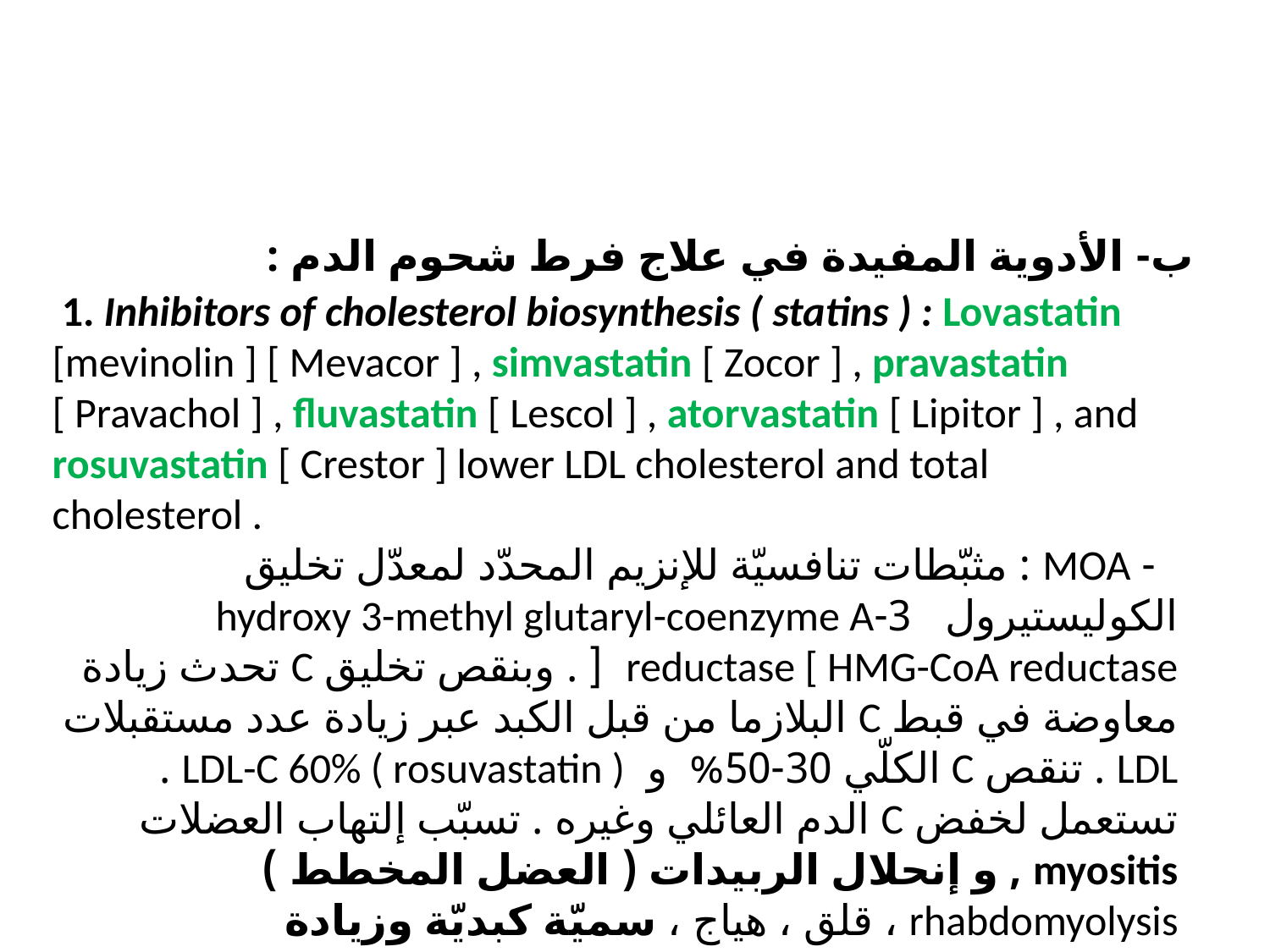

#
ب- الأدوية المفيدة في علاج فرط شحوم الدم :
 1. Inhibitors of cholesterol biosynthesis ( statins ) : Lovastatin [mevinolin ] [ Mevacor ] , simvastatin [ Zocor ] , pravastatin [ Pravachol ] , fluvastatin [ Lescol ] , atorvastatin [ Lipitor ] , and rosuvastatin [ Crestor ] lower LDL cholesterol and total  cholesterol .
  - MOA : مثبّطات تنافسيّة للإنزيم المحدّد لمعدّل تخليق الكوليستيرول   3-hydroxy 3-methyl glutaryl-coenzyme A reductase [ HMG-CoA reductase  [ . وبنقص تخليق C تحدث زيادة معاوضة في قبط C البلازما من قبل الكبد عبر زيادة عدد مستقبلات LDL . تنقص C الكلّي 30-50%  و  LDL-C 60% ( rosuvastatin ) . تستعمل لخفض C الدم العائلي وغيره . تسبّب إلتهاب العضلات  myositis , و إنحلال الربيدات ( العضل المخطط )  rhabdomyolysis ، قلق ، هياج ، سميّة كبديّة وزيادة aminotransferases .